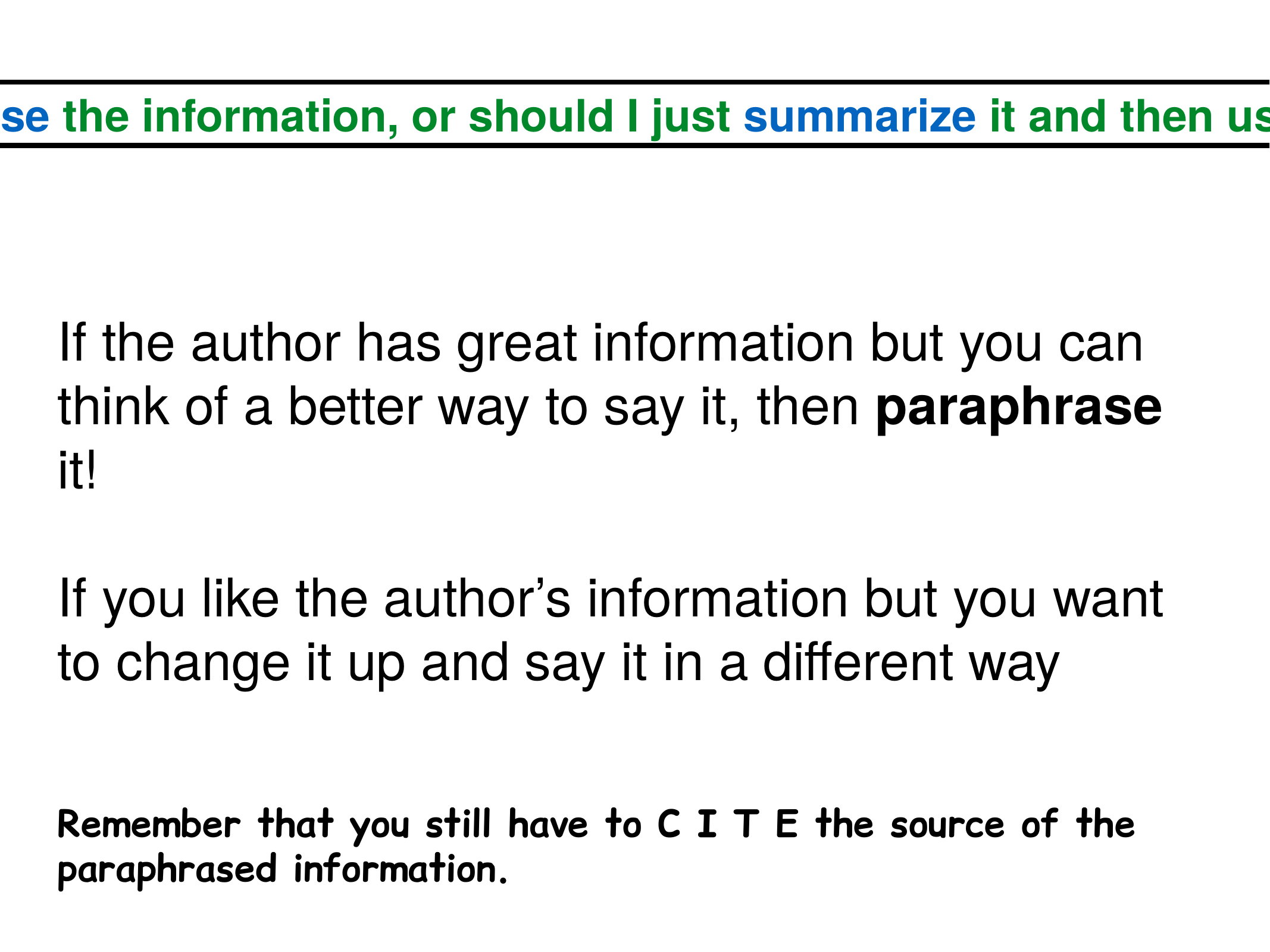

Should I paraphrase the information, or should I just summarize it and then use a direct quote?
# If the author has great information but you can think of a better way to say it, then paraphrase it!

If you like the author’s information but you want to change it up and say it in a different way

Remember that you still have to C I T E the source of the paraphrased information.